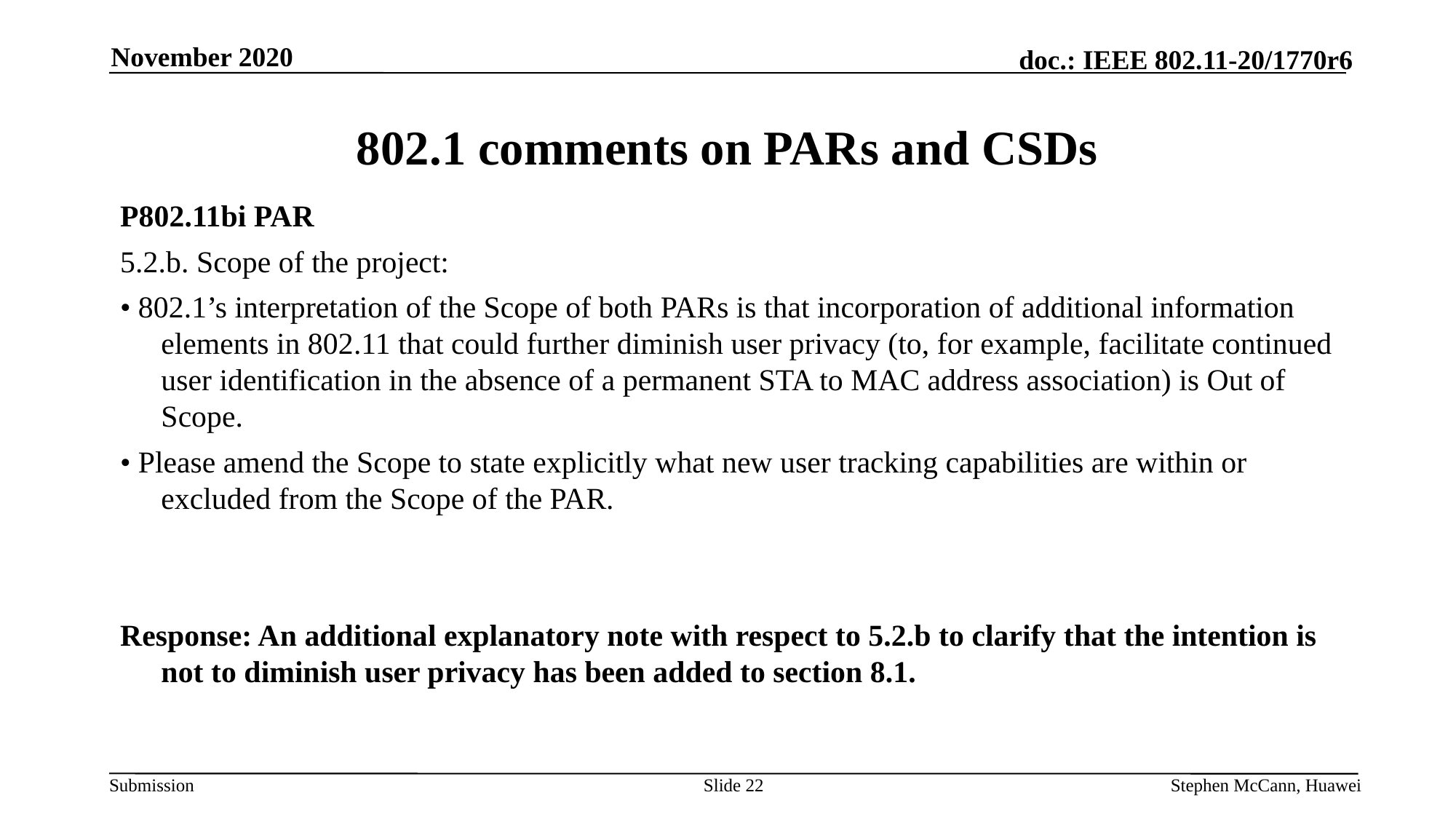

November 2020
# 802.1 comments on PARs and CSDs
P802.11bi PAR
5.2.b. Scope of the project:
• 802.1’s interpretation of the Scope of both PARs is that incorporation of additional information elements in 802.11 that could further diminish user privacy (to, for example, facilitate continued user identification in the absence of a permanent STA to MAC address association) is Out of Scope.
• Please amend the Scope to state explicitly what new user tracking capabilities are within or excluded from the Scope of the PAR.

Response: An additional explanatory note with respect to 5.2.b to clarify that the intention is not to diminish user privacy has been added to section 8.1.
Slide 22
Stephen McCann, Huawei